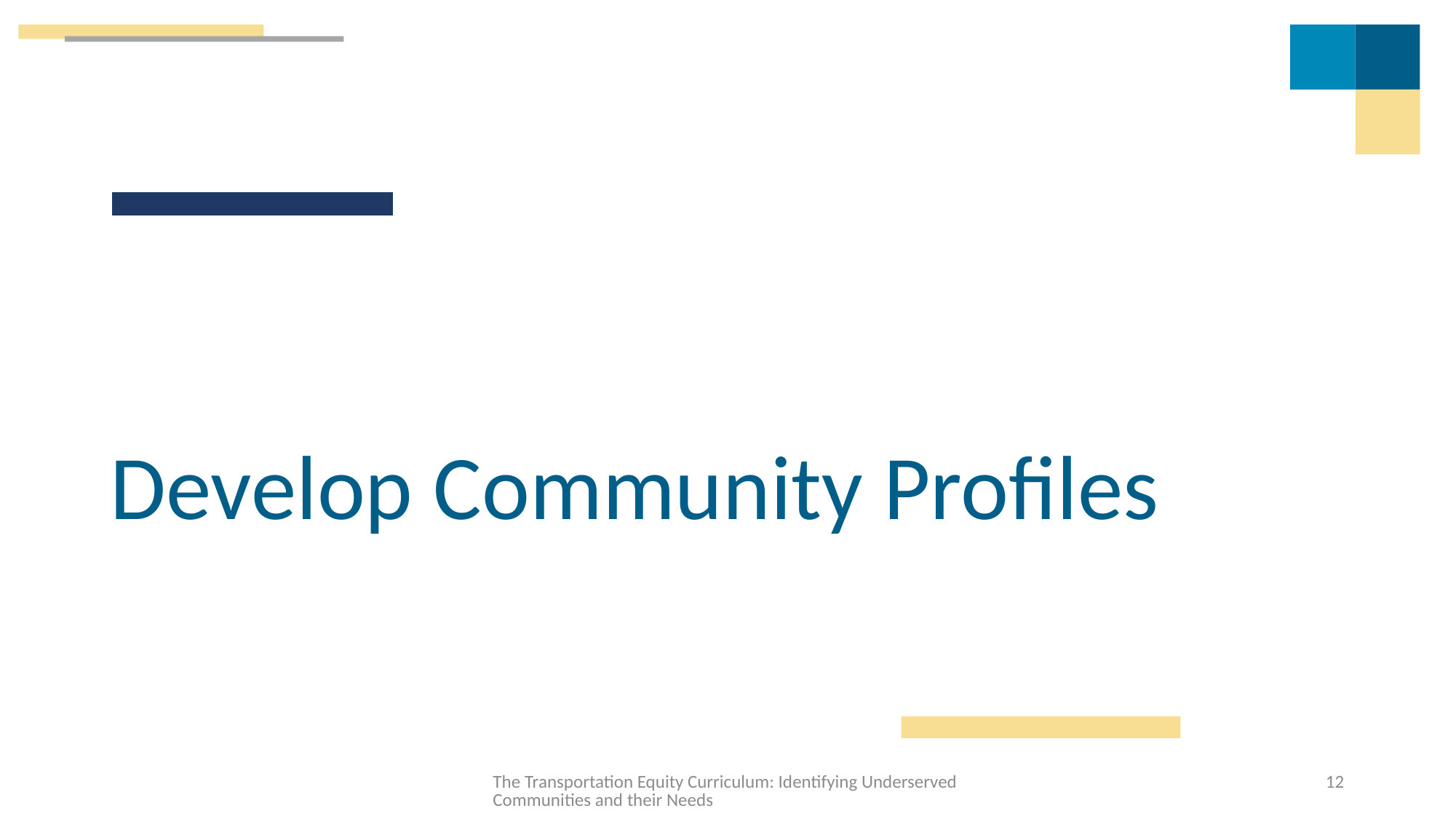

# Develop Community Profiles

The Transportation Equity Curriculum: Identifying Underserved Communities and their Needs
12